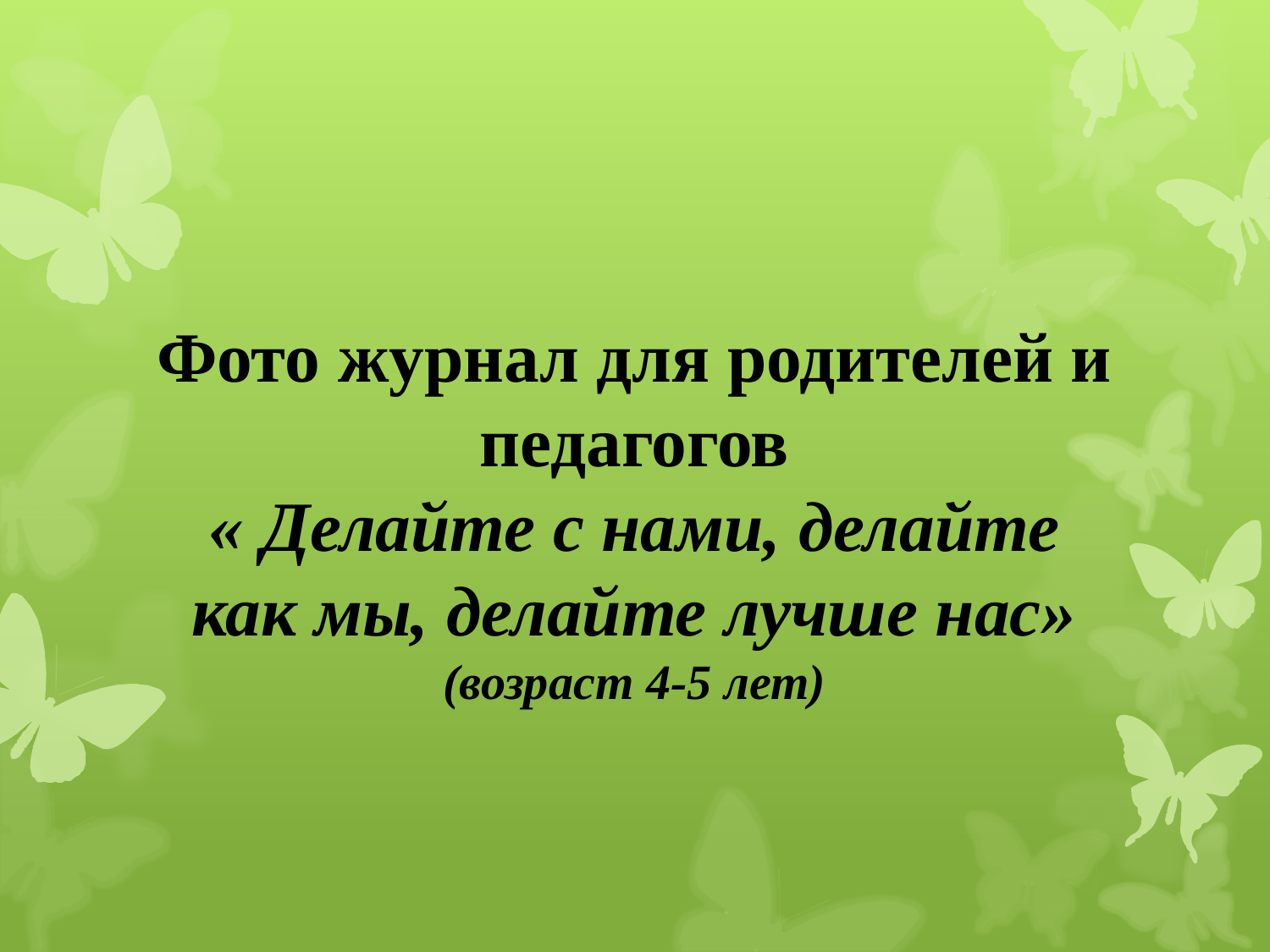

# Фото журнал для родителей и педагогов « Делайте с нами, делайте как мы, делайте лучше нас» (возраст 4-5 лет)